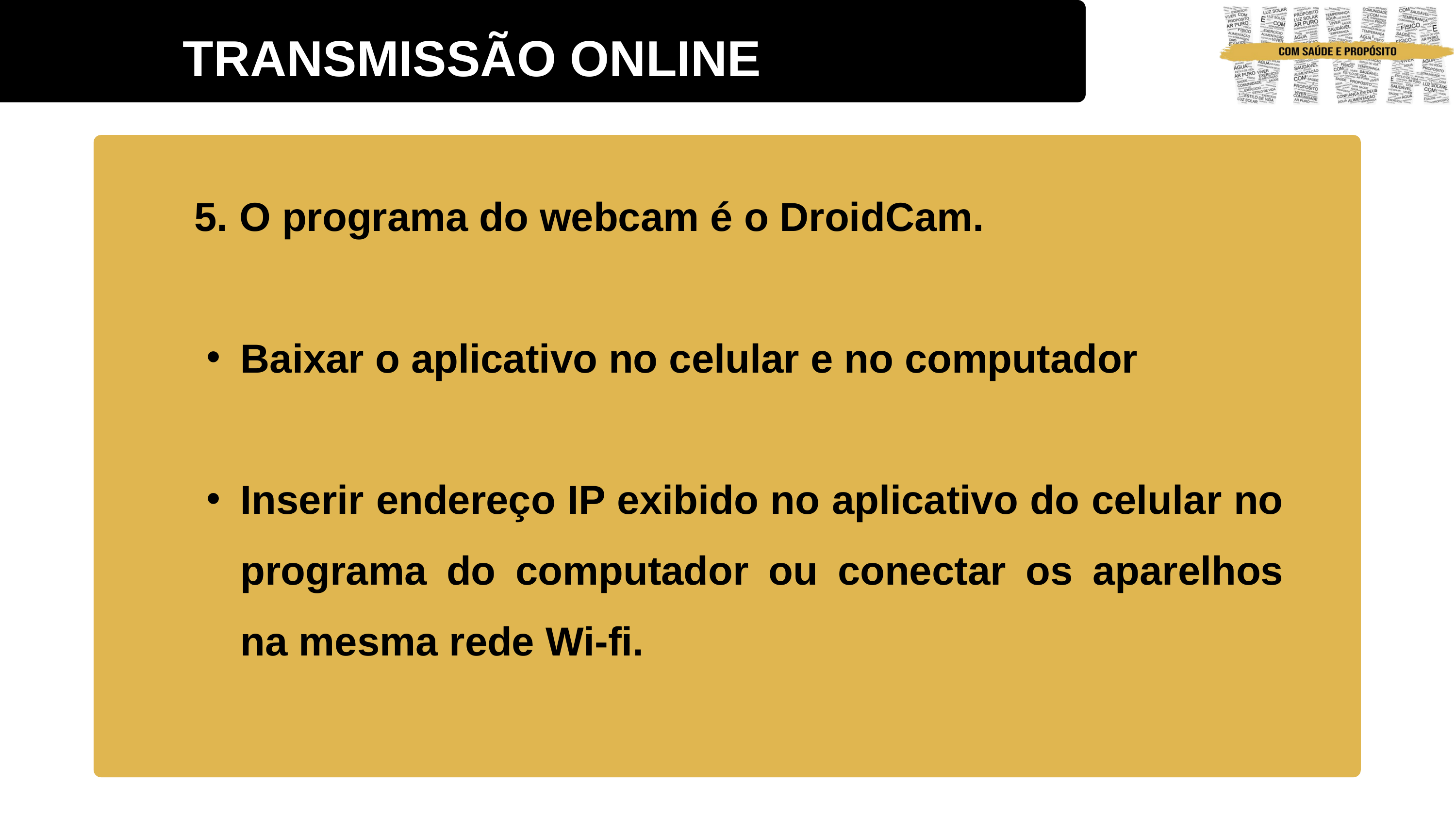

TRANSMISSÃO ONLINE

  5. O programa do webcam é o DroidCam.

Baixar o aplicativo no celular e no computador

Inserir endereço IP exibido no aplicativo do celular no programa do computador ou conectar os aparelhos na mesma rede Wi-fi.